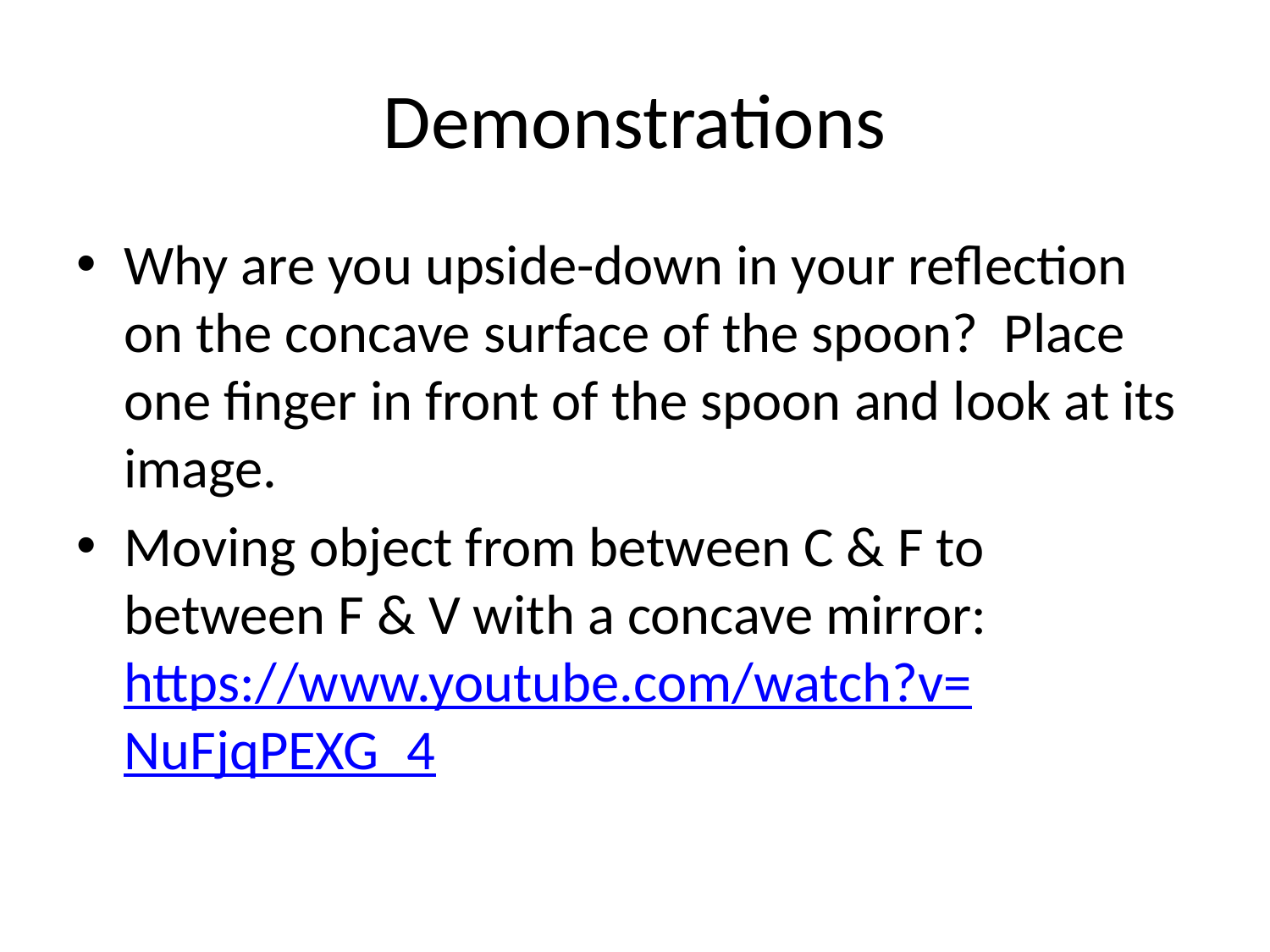

# Demonstrations
Why are you upside-down in your reflection on the concave surface of the spoon?  Place one finger in front of the spoon and look at its image.
Moving object from between C & F to between F & V with a concave mirror: https://www.youtube.com/watch?v=NuFjqPEXG_4